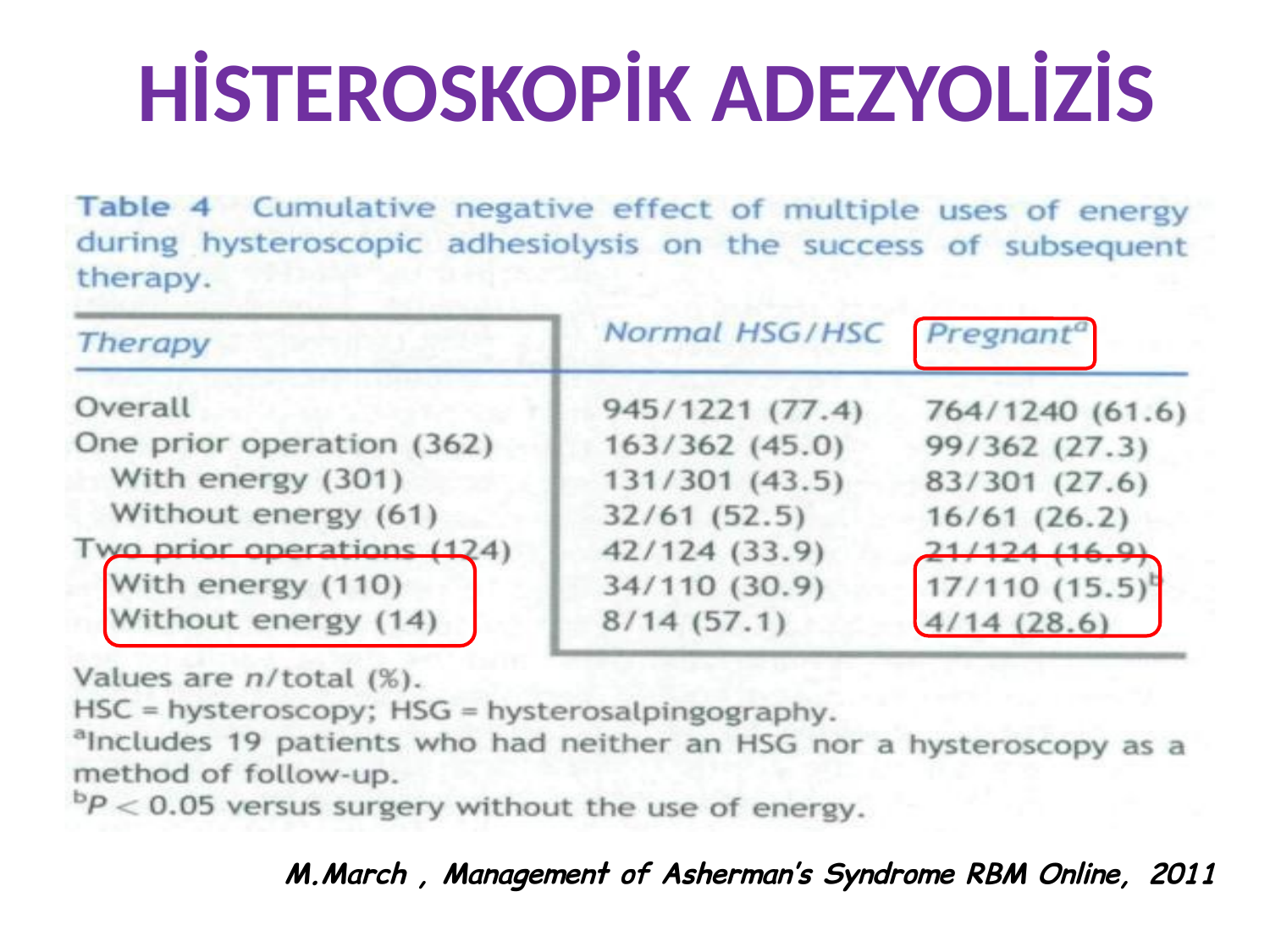

# HİSTEROSKOPİK ADEZYOLİZİS

M.March , Management of Asherman’s Syndrome RBM Online, 2011